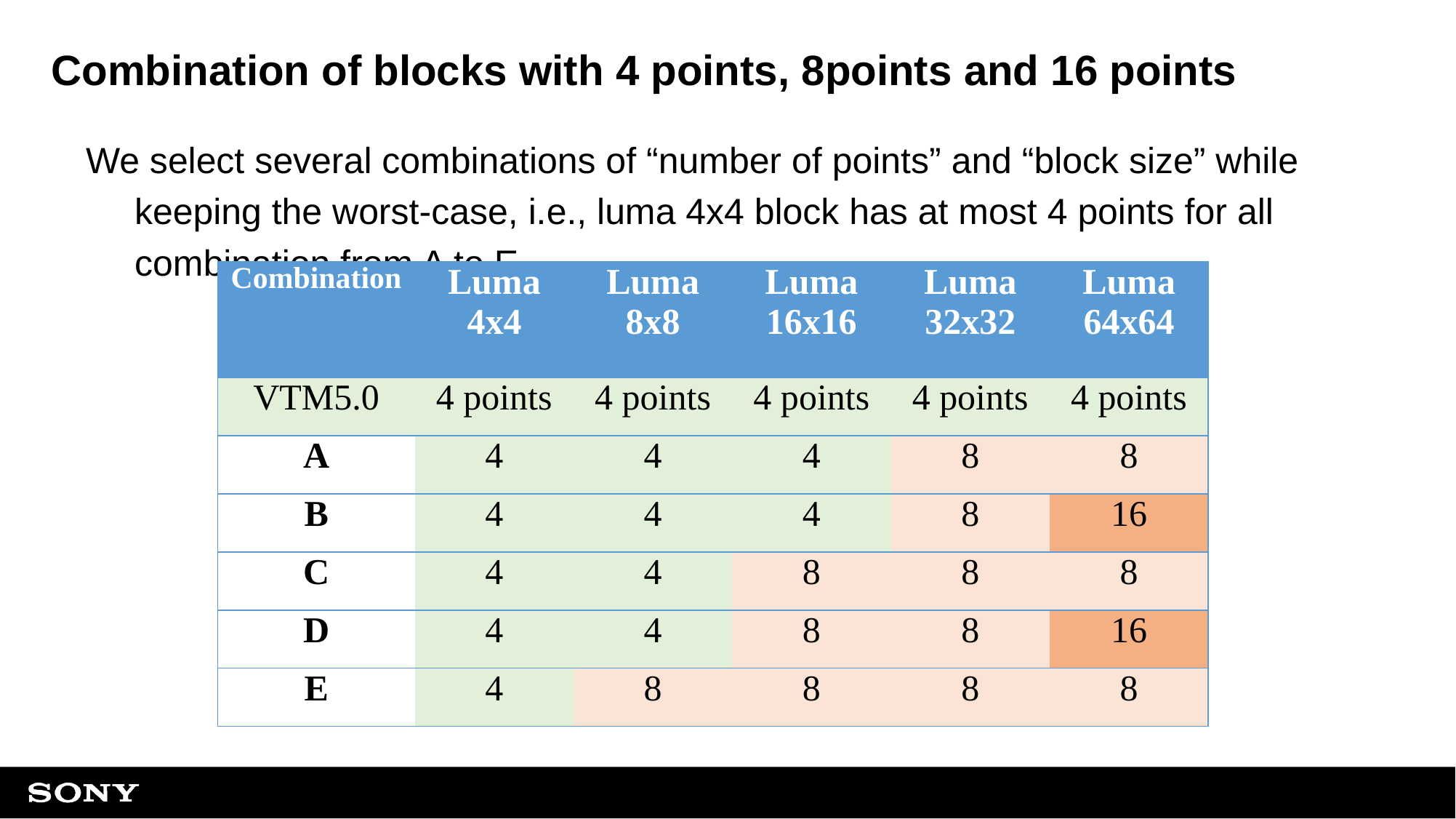

# Combination of blocks with 4 points, 8points and 16 points
We select several combinations of “number of points” and “block size” while keeping the worst-case, i.e., luma 4x4 block has at most 4 points for all combination from A to E.

| Combination | Luma 4x4 | Luma 8x8 | Luma 16x16 | Luma 32x32 | Luma 64x64 |
| --- | --- | --- | --- | --- | --- |
| VTM5.0 | 4 points | 4 points | 4 points | 4 points | 4 points |
| A | 4 | 4 | 4 | 8 | 8 |
| B | 4 | 4 | 4 | 8 | 16 |
| C | 4 | 4 | 8 | 8 | 8 |
| D | 4 | 4 | 8 | 8 | 16 |
| E | 4 | 8 | 8 | 8 | 8 |